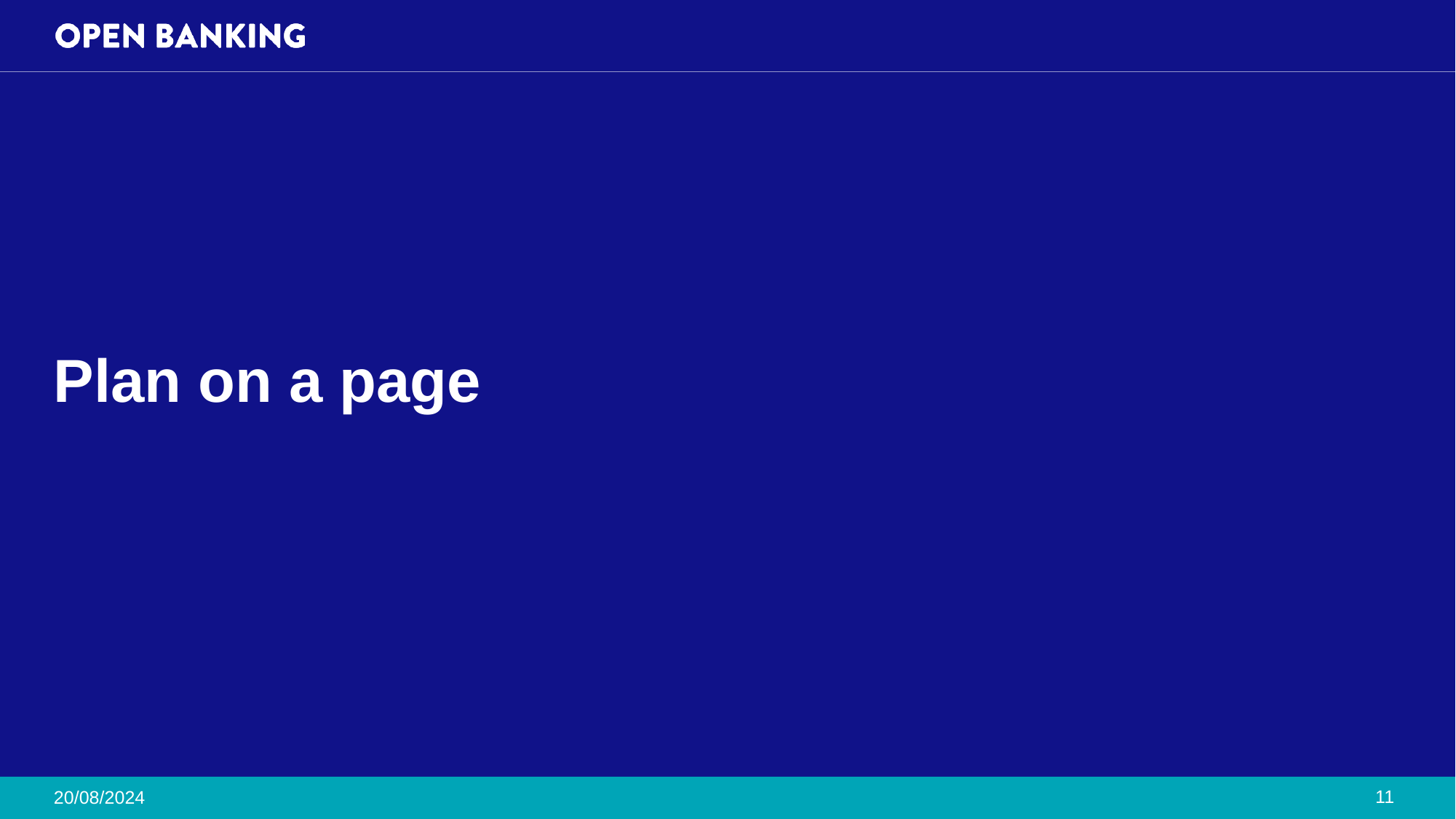

# Plan on a page

11
20/08/2024